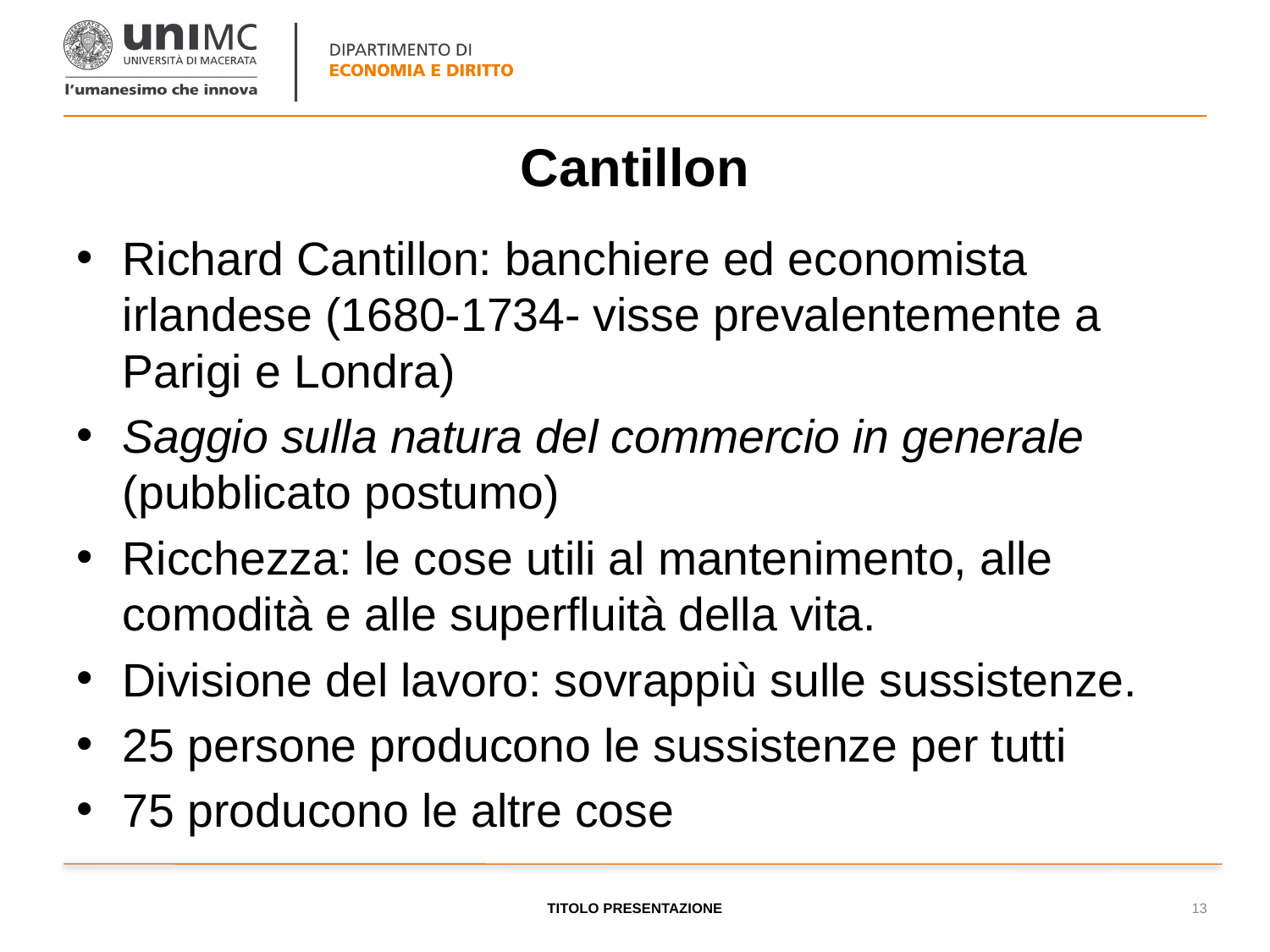

# Cantillon
Richard Cantillon: banchiere ed economista irlandese (1680-1734- visse prevalentemente a Parigi e Londra)
Saggio sulla natura del commercio in generale (pubblicato postumo)
Ricchezza: le cose utili al mantenimento, alle comodità e alle superfluità della vita.
Divisione del lavoro: sovrappiù sulle sussistenze.
25 persone producono le sussistenze per tutti
75 producono le altre cose

TITOLO PRESENTAZIONE
13